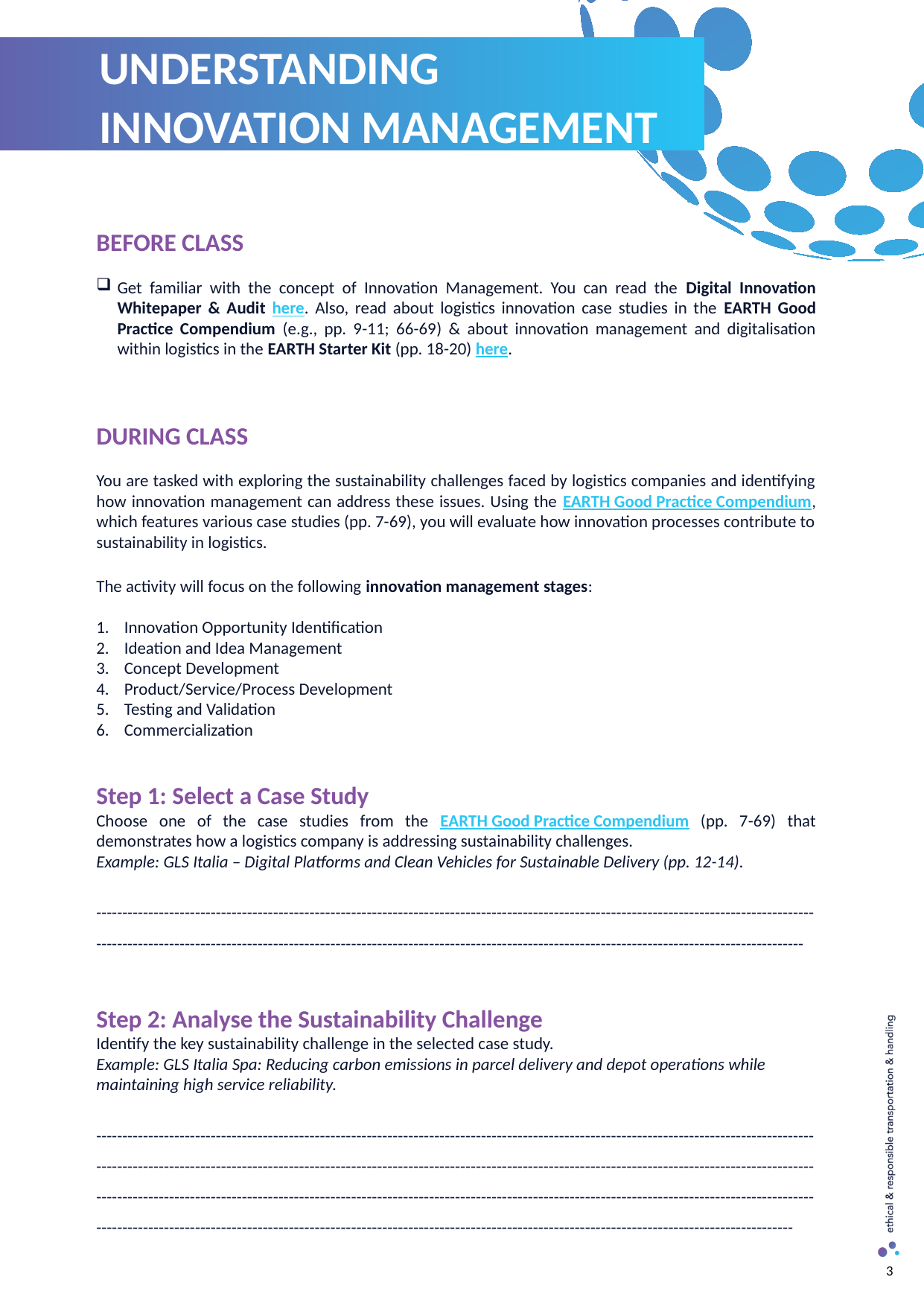

UNDERSTANDING INNOVATION MANAGEMENT
BEFORE CLASS

Get familiar with the concept of Innovation Management. You can read the Digital Innovation Whitepaper & Audit here. Also, read about logistics innovation case studies in the EARTH Good Practice Compendium (e.g., pp. 9-11; 66-69) & about innovation management and digitalisation within logistics in the EARTH Starter Kit (pp. 18-20) here.

DURING CLASS

You are tasked with exploring the sustainability challenges faced by logistics companies and identifying how innovation management can address these issues. Using the EARTH Good Practice Compendium, which features various case studies (pp. 7-69), you will evaluate how innovation processes contribute to sustainability in logistics.

The activity will focus on the following innovation management stages:

Innovation Opportunity Identification
Ideation and Idea Management
Concept Development
Product/Service/Process Development
Testing and Validation
Commercialization

Step 1: Select a Case Study
Choose one of the case studies from the EARTH Good Practice Compendium (pp. 7-69) that demonstrates how a logistics company is addressing sustainability challenges.
Example: GLS Italia – Digital Platforms and Clean Vehicles for Sustainable Delivery (pp. 12-14).

----------------------------------------------------------------------------------------------------------------------------------------------------------------------------------------------------------------------------------------------------------------------------------

Step 2: Analyse the Sustainability Challenge
Identify the key sustainability challenge in the selected case study.
Example: GLS Italia Spa: Reducing carbon emissions in parcel delivery and depot operations while maintaining high service reliability.

--------------------------------------------------------------------------------------------------------------------------------------------------------------------------------------------------------------------------------------------------------------------------------------------------------------------------------------------------------------------------------------------------------------------------------------------------------------------------------------------------------------------------------------------------------------------
3